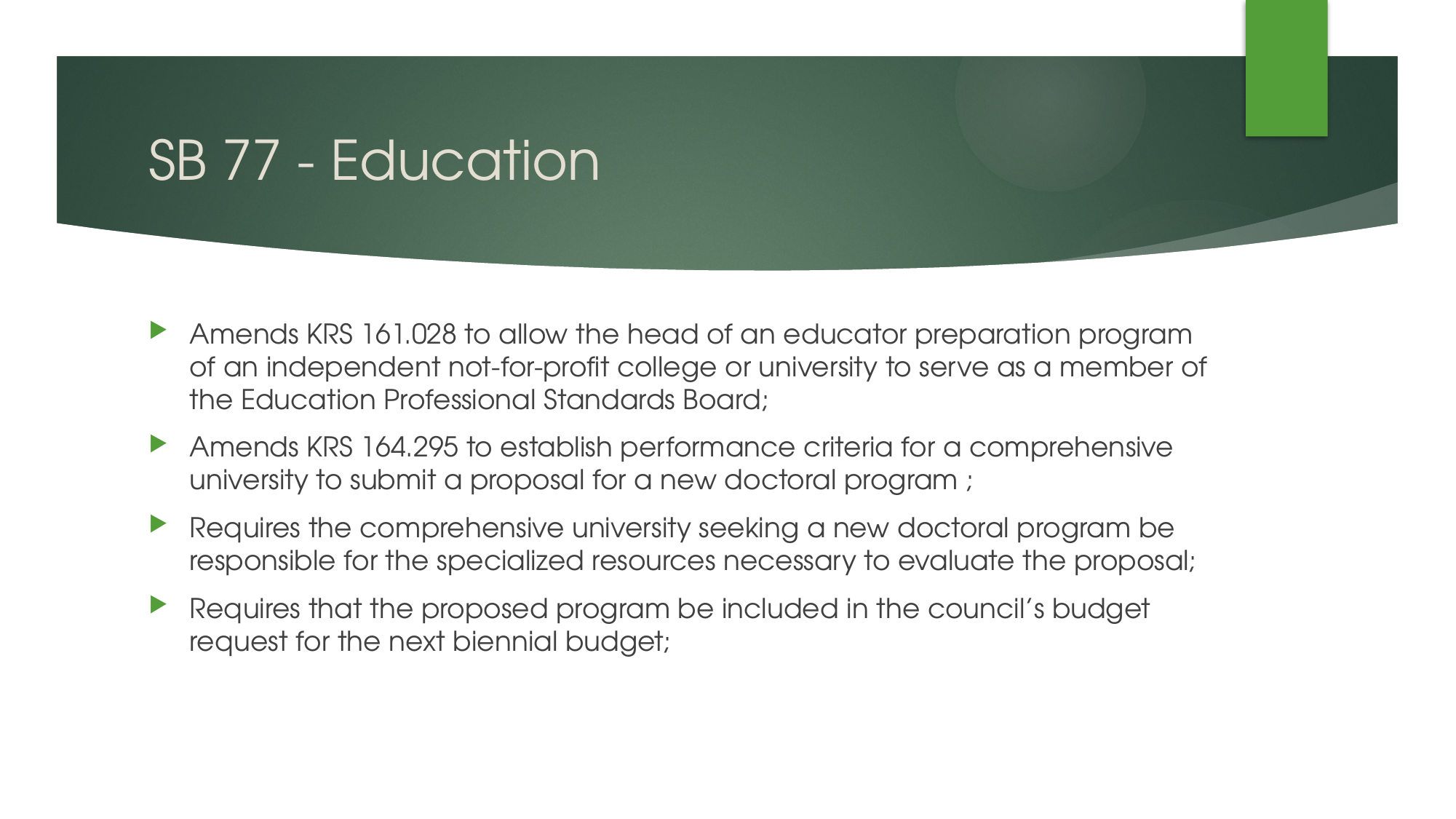

# SB 77 - Education
Amends KRS 161.028 to allow the head of an educator preparation program of an independent not-for-profit college or university to serve as a member of the Education Professional Standards Board;
Amends KRS 164.295 to establish performance criteria for a comprehensive university to submit a proposal for a new doctoral program ;
Requires the comprehensive university seeking a new doctoral program be responsible for the specialized resources necessary to evaluate the proposal;
Requires that the proposed program be included in the council’s budget request for the next biennial budget;